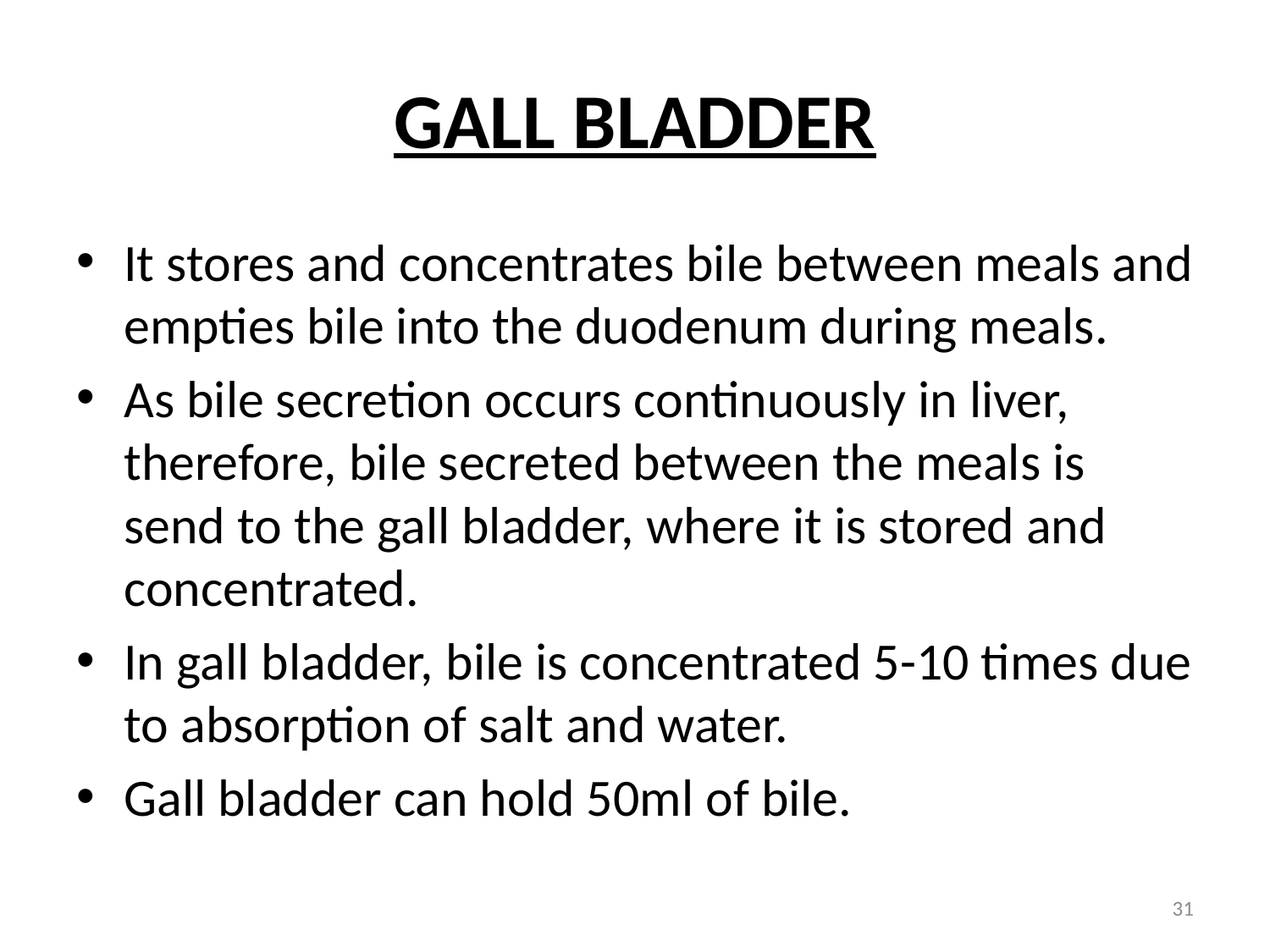

# GALL BLADDER
It stores and concentrates bile between meals and empties bile into the duodenum during meals.
As bile secretion occurs continuously in liver, therefore, bile secreted between the meals is send to the gall bladder, where it is stored and concentrated.
In gall bladder, bile is concentrated 5-10 times due to absorption of salt and water.
Gall bladder can hold 50ml of bile.

31